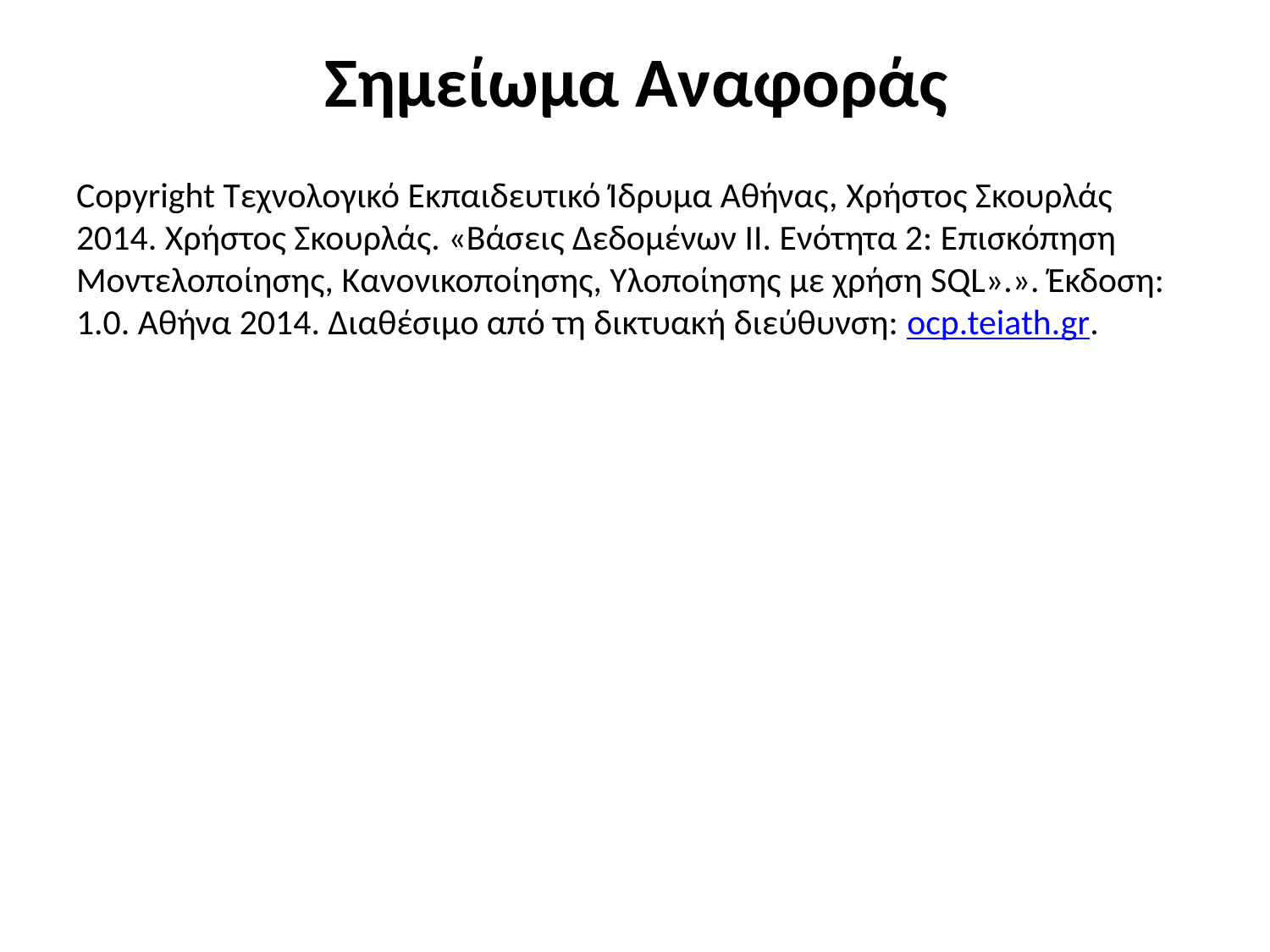

# Σημείωμα Αναφοράς
Copyright Τεχνολογικό Εκπαιδευτικό Ίδρυμα Αθήνας, Χρήστος Σκουρλάς 2014. Χρήστος Σκουρλάς. «Βάσεις Δεδομένων ΙΙ. Ενότητα 2: Επισκόπηση Μοντελοποίησης, Κανονικοποίησης, Υλοποίησης με χρήση SQL».». Έκδοση: 1.0. Αθήνα 2014. Διαθέσιμο από τη δικτυακή διεύθυνση: ocp.teiath.gr.